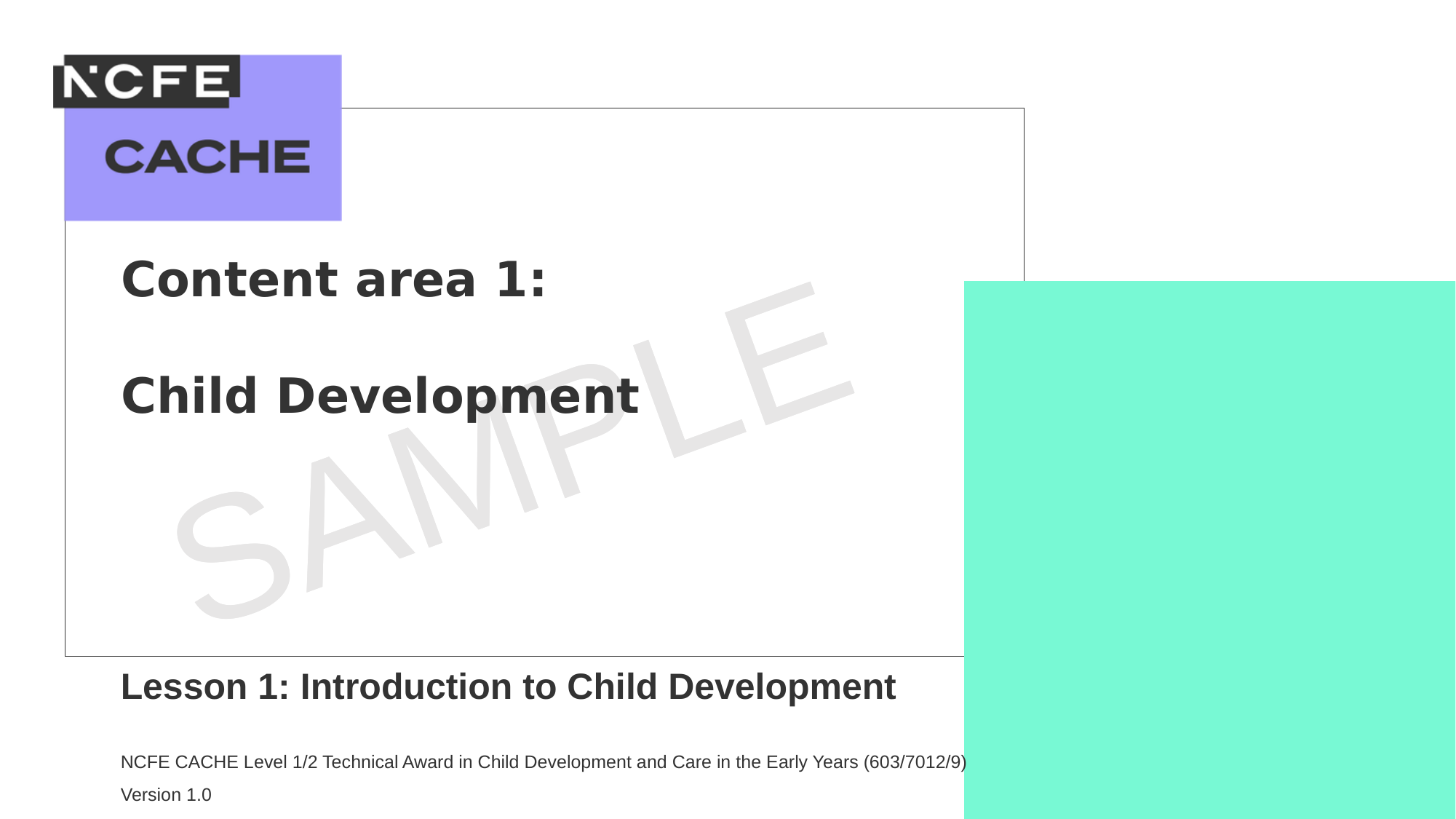

Content area 1:

Child Development
Lesson 1: Introduction to Child Development

NCFE CACHE Level 1/2 Technical Award in Child Development and Care in the Early Years (603/7012/9)
Version 1.0